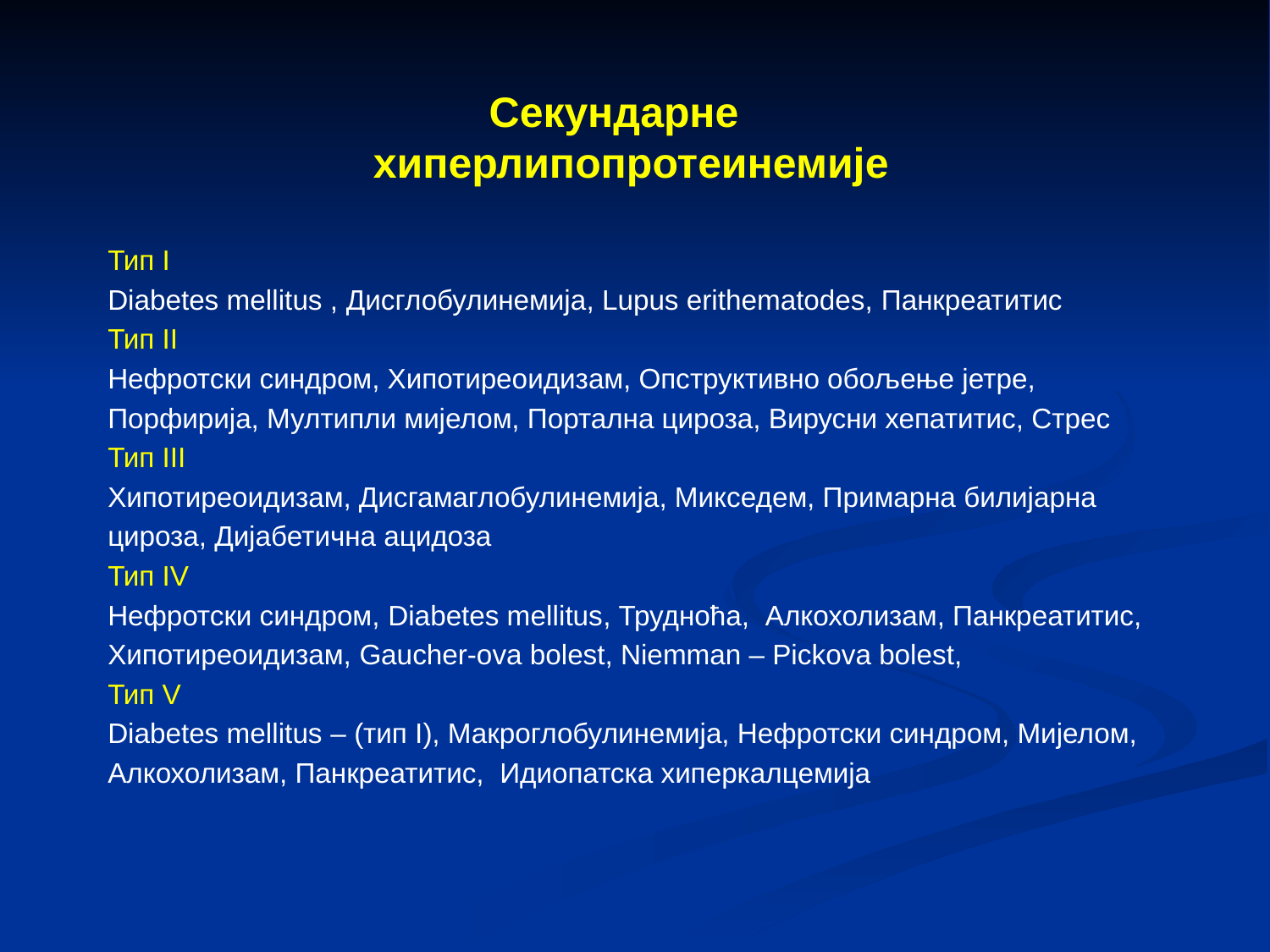

# Секундарне хиперлипопротеинемије
Тип I
Diabetes mellitus , Дисглобулинемија, Lupus erithematodes, Панкреатитис
Тип II
Нефротски синдром, Хипотиреоидизам, Опструктивно обољење јетре,
Порфирија, Мултипли мијелом, Портална цироза, Вирусни хепатитис, Стрес
Тип III
Хипотиреоидизам, Дисгамаглобулинемија, Микседем, Примарна билијарна
цироза, Дијабетична ацидоза
Тип IV
Нефротски синдром, Diabetes mellitus, Трудноћа,  Алкохолизам, Панкреатитис,
Хипотиреоидизам, Gaucher-ova bolest, Niemman – Pickova bolest,
Тип V
Diabetes mellitus – (тип I), Макроглобулинемија, Нефротски синдром, Мијелом,
Алкохолизам, Панкреатитис,  Идиопатска хиперкалцемија